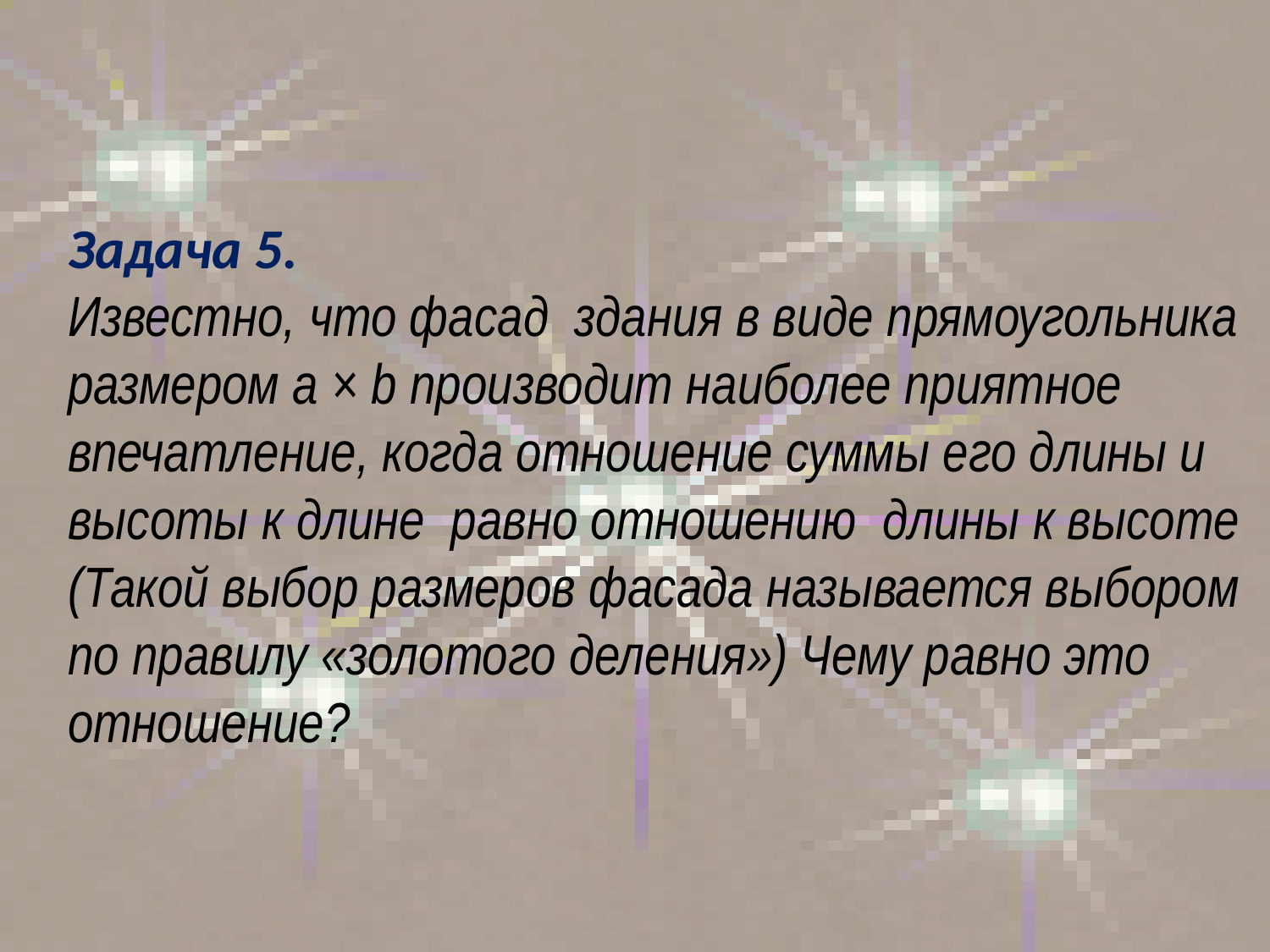

Задача 5.
Известно, что фасад  здания в виде прямоугольника размером a × b производит наиболее приятное впечатление, когда отношение суммы его длины и высоты к длине  равно отношению  длины к высоте  (Такой выбор размеров фасада называется выбором по правилу «золотого деления») Чему равно это отношение?